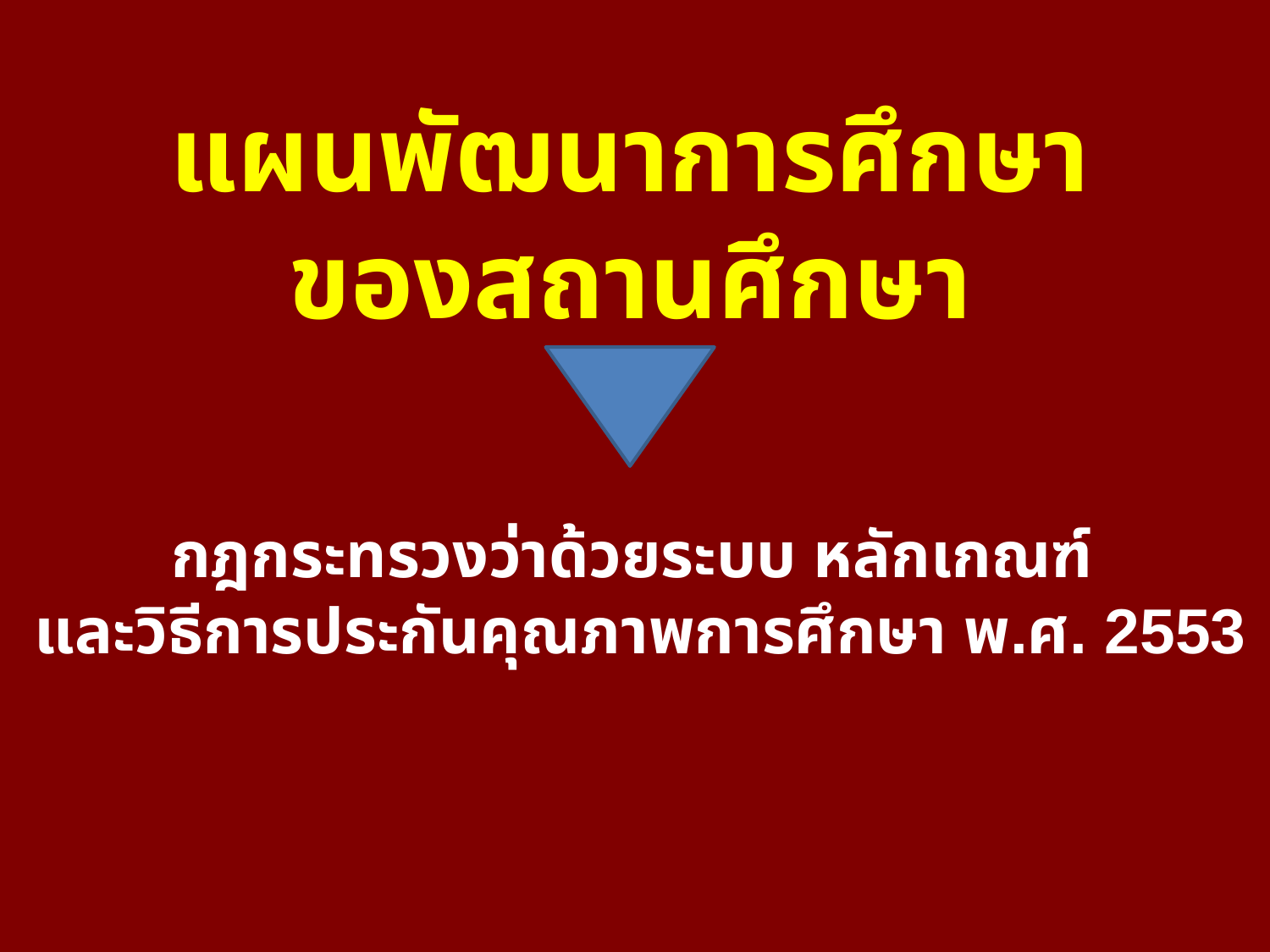

แผนพัฒนาการศึกษา
ของสถานศึกษา

กฎกระทรวงว่าด้วยระบบ หลักเกณฑ์
และวิธีการประกันคุณภาพการศึกษา พ.ศ. 2553